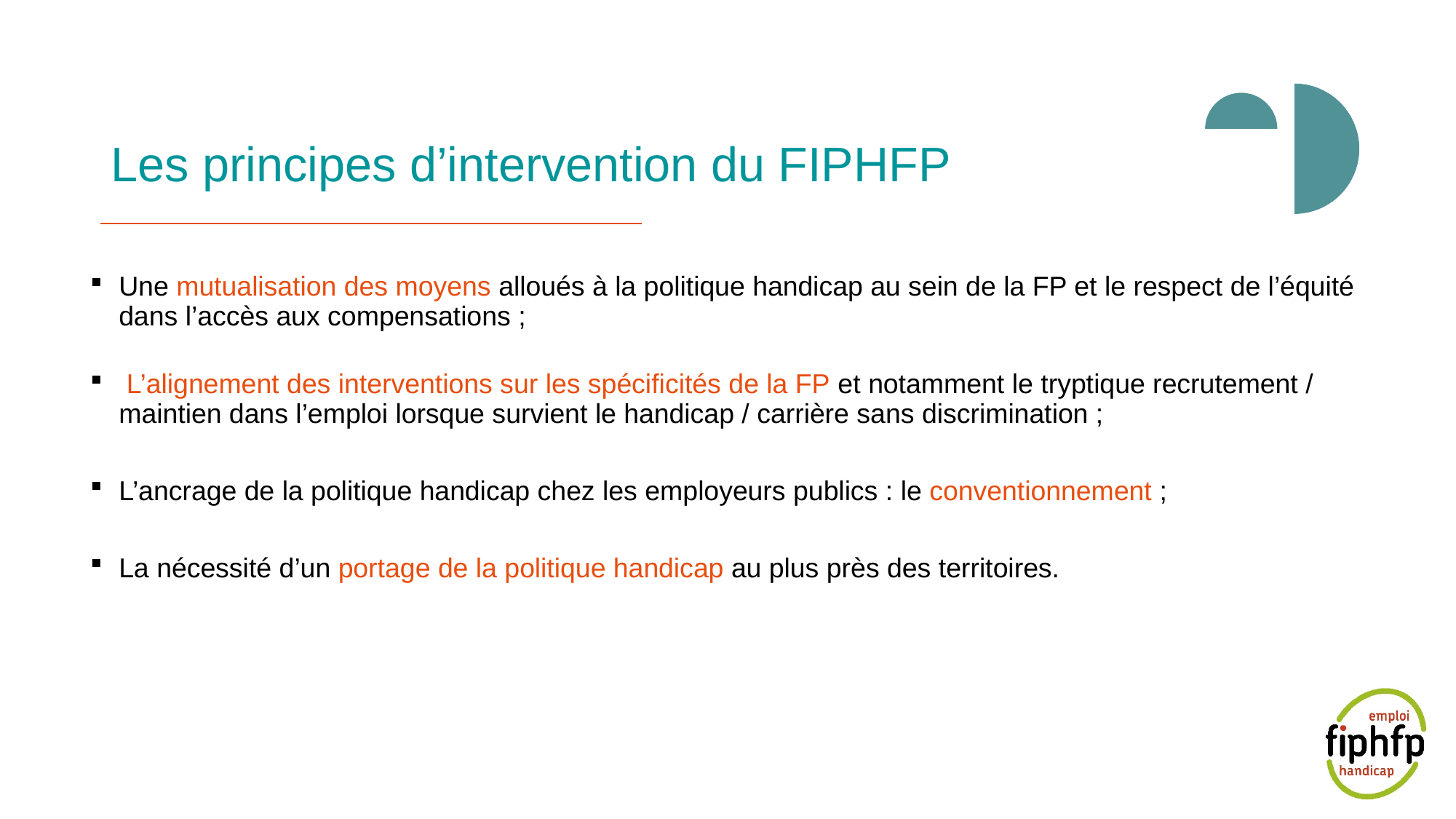

# Les principes d’intervention du FIPHFP
Une mutualisation des moyens alloués à la politique handicap au sein de la FP et le respect de l’équité dans l’accès aux compensations ;

 L’alignement des interventions sur les spécificités de la FP et notamment le tryptique recrutement / maintien dans l’emploi lorsque survient le handicap / carrière sans discrimination ;

L’ancrage de la politique handicap chez les employeurs publics : le conventionnement ;

La nécessité d’un portage de la politique handicap au plus près des territoires.